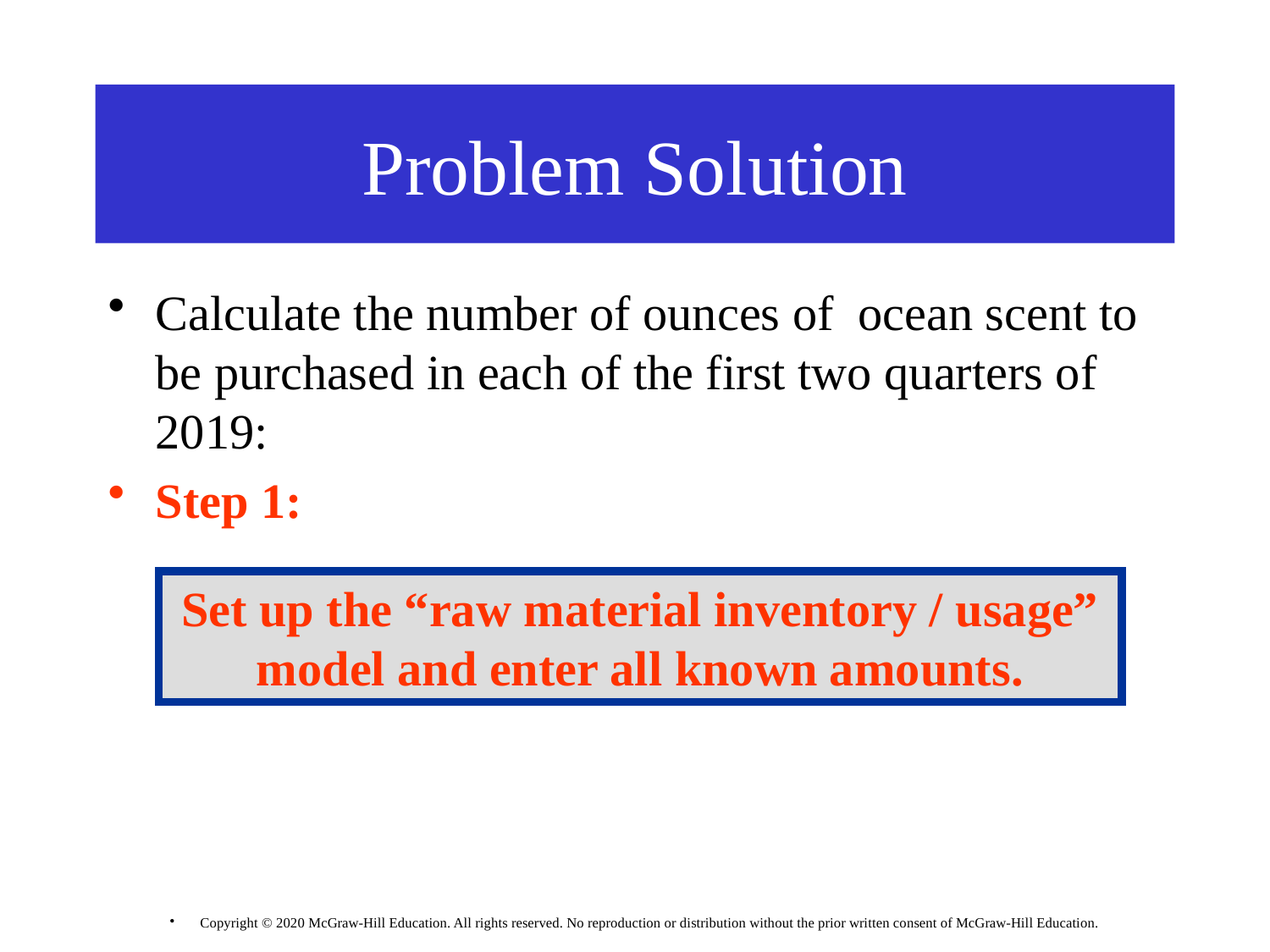

# Problem Solution
Calculate the number of ounces of  ocean scent to be purchased in each of the first two quarters of 2019:
Step 1:
Set up the “raw material inventory / usage” model and enter all known amounts.